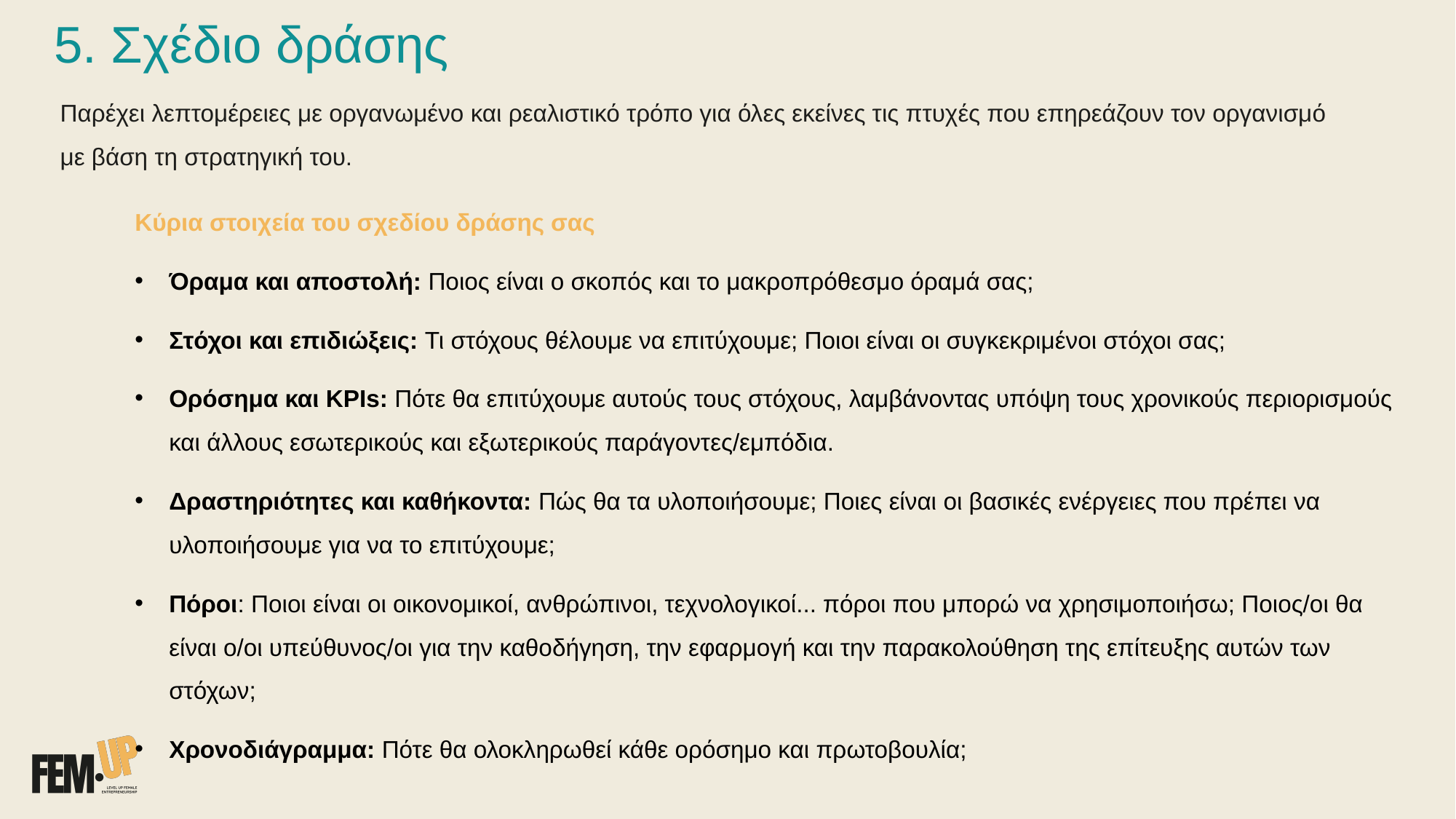

# 5. Σχέδιο δράσης
Παρέχει λεπτομέρειες με οργανωμένο και ρεαλιστικό τρόπο για όλες εκείνες τις πτυχές που επηρεάζουν τον οργανισμό με βάση τη στρατηγική του.
Κύρια στοιχεία του σχεδίου δράσης σας
Όραμα και αποστολή: Ποιος είναι ο σκοπός και το μακροπρόθεσμο όραμά σας;
Στόχοι και επιδιώξεις: Τι στόχους θέλουμε να επιτύχουμε; Ποιοι είναι οι συγκεκριμένοι στόχοι σας;
Ορόσημα και KPIs: Πότε θα επιτύχουμε αυτούς τους στόχους, λαμβάνοντας υπόψη τους χρονικούς περιορισμούς και άλλους εσωτερικούς και εξωτερικούς παράγοντες/εμπόδια.
Δραστηριότητες και καθήκοντα: Πώς θα τα υλοποιήσουμε; Ποιες είναι οι βασικές ενέργειες που πρέπει να υλοποιήσουμε για να το επιτύχουμε;
Πόροι: Ποιοι είναι οι οικονομικοί, ανθρώπινοι, τεχνολογικοί... πόροι που μπορώ να χρησιμοποιήσω; Ποιος/οι θα είναι ο/οι υπεύθυνος/οι για την καθοδήγηση, την εφαρμογή και την παρακολούθηση της επίτευξης αυτών των στόχων;
Χρονοδιάγραμμα: Πότε θα ολοκληρωθεί κάθε ορόσημο και πρωτοβουλία;